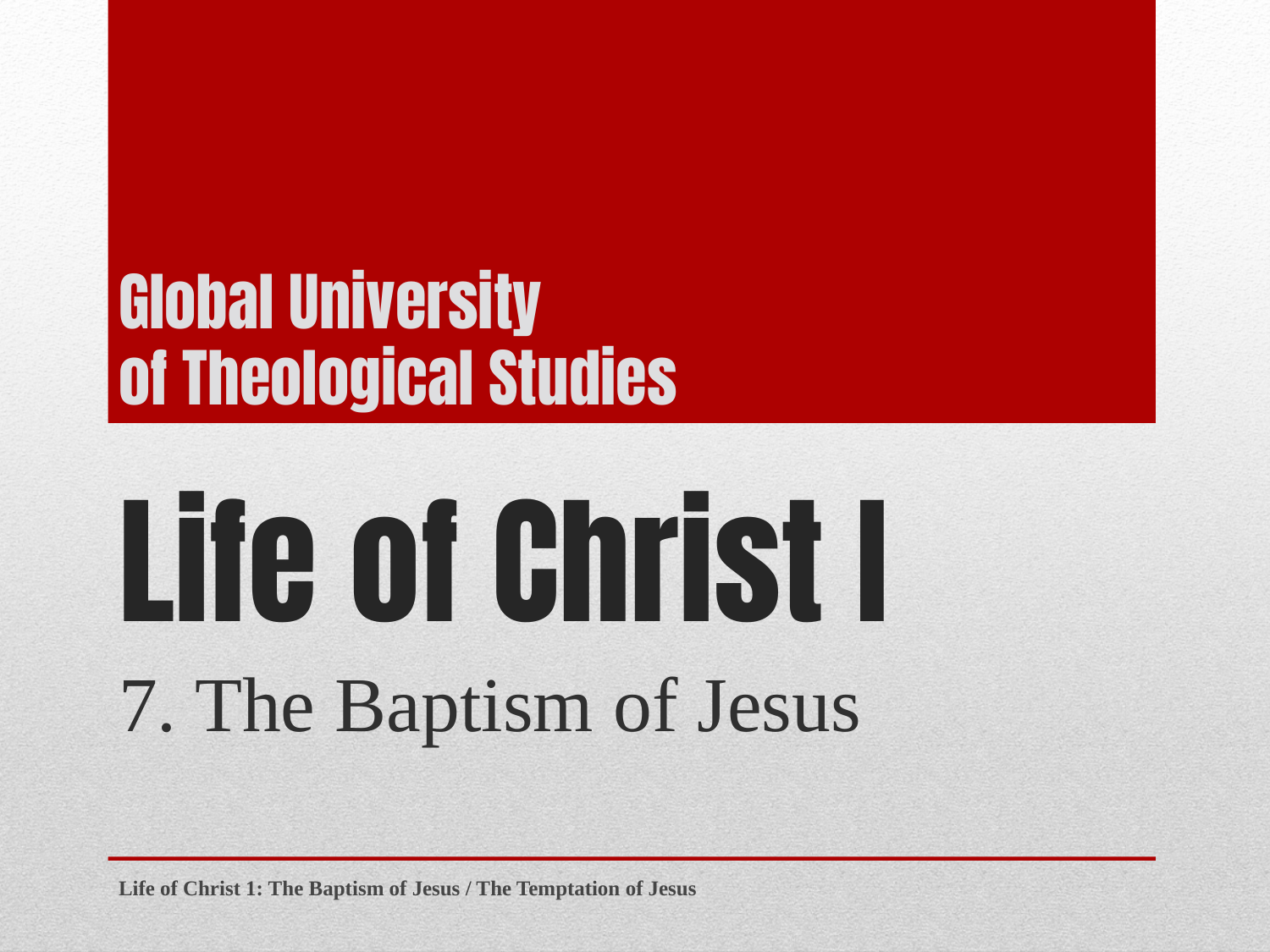

Global University
of Theological Studies
# Life of Christ I
7. The Baptism of Jesus
Life of Christ 1: The Baptism of Jesus / The Temptation of Jesus